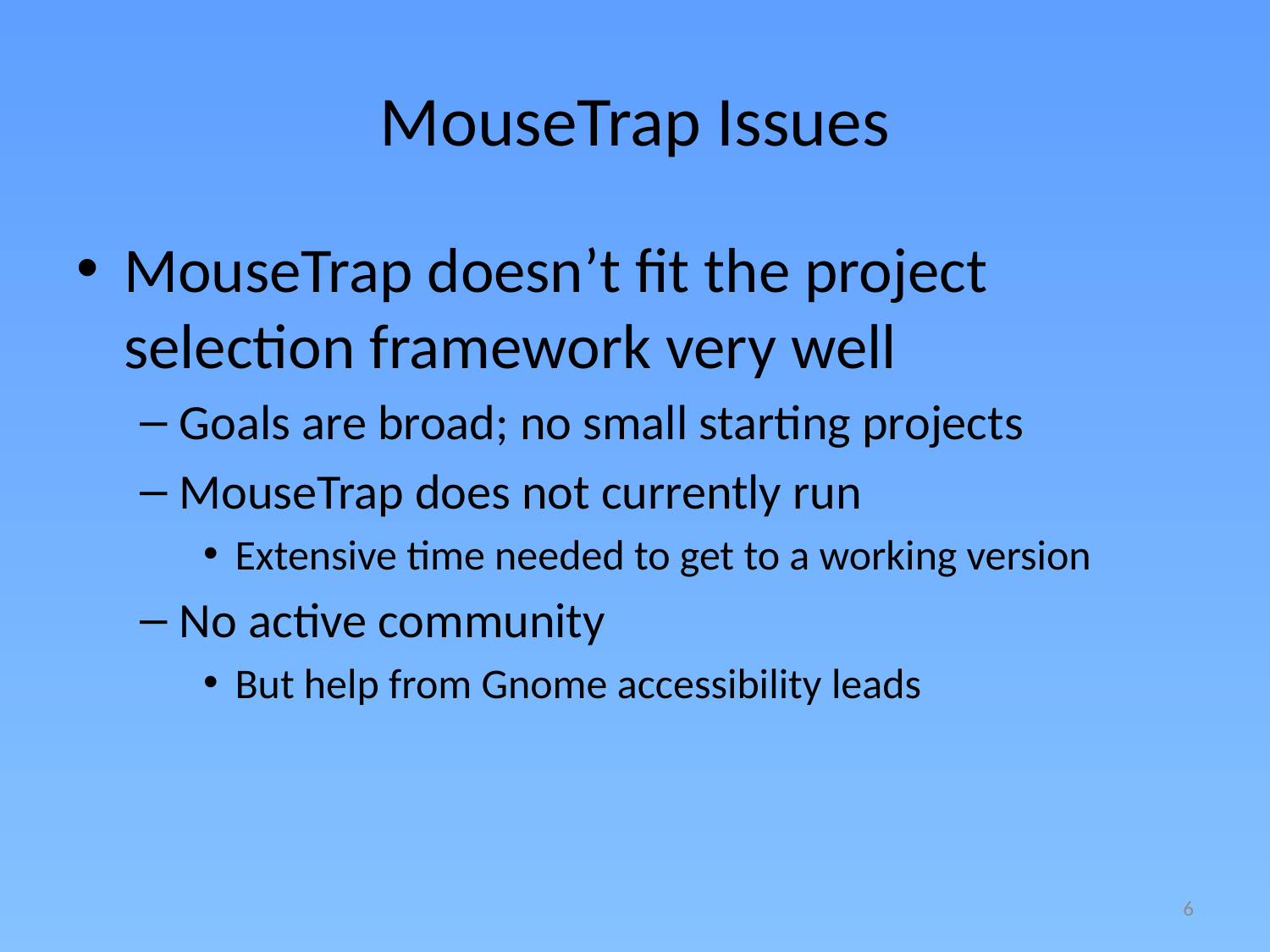

# MouseTrap Issues
MouseTrap doesn’t fit the project selection framework very well
Goals are broad; no small starting projects
MouseTrap does not currently run
Extensive time needed to get to a working version
No active community
But help from Gnome accessibility leads

6